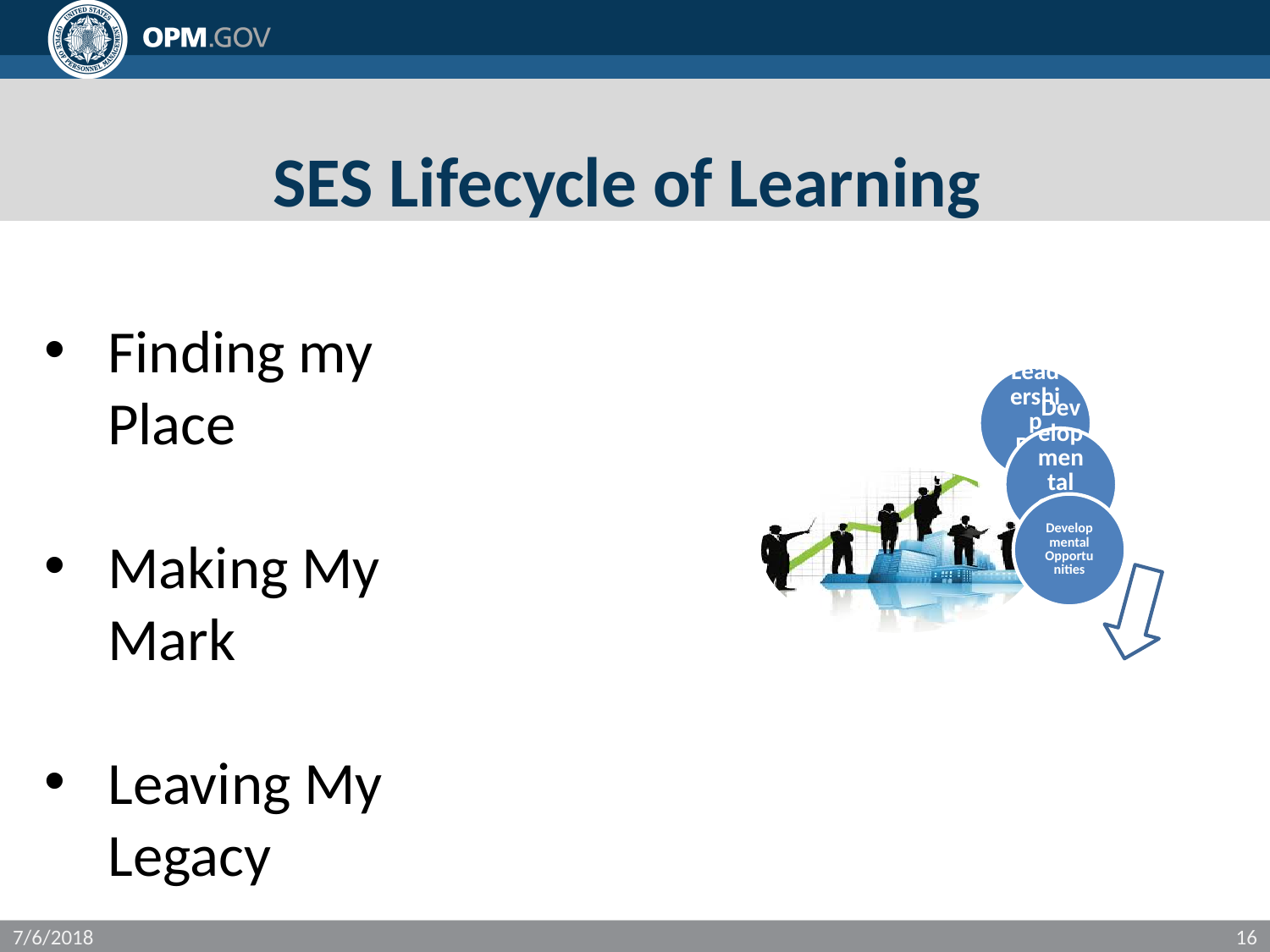

# SES Lifecycle of Learning

Finding my Place

Making My Mark

Leaving My Legacy
7/6/2018
16